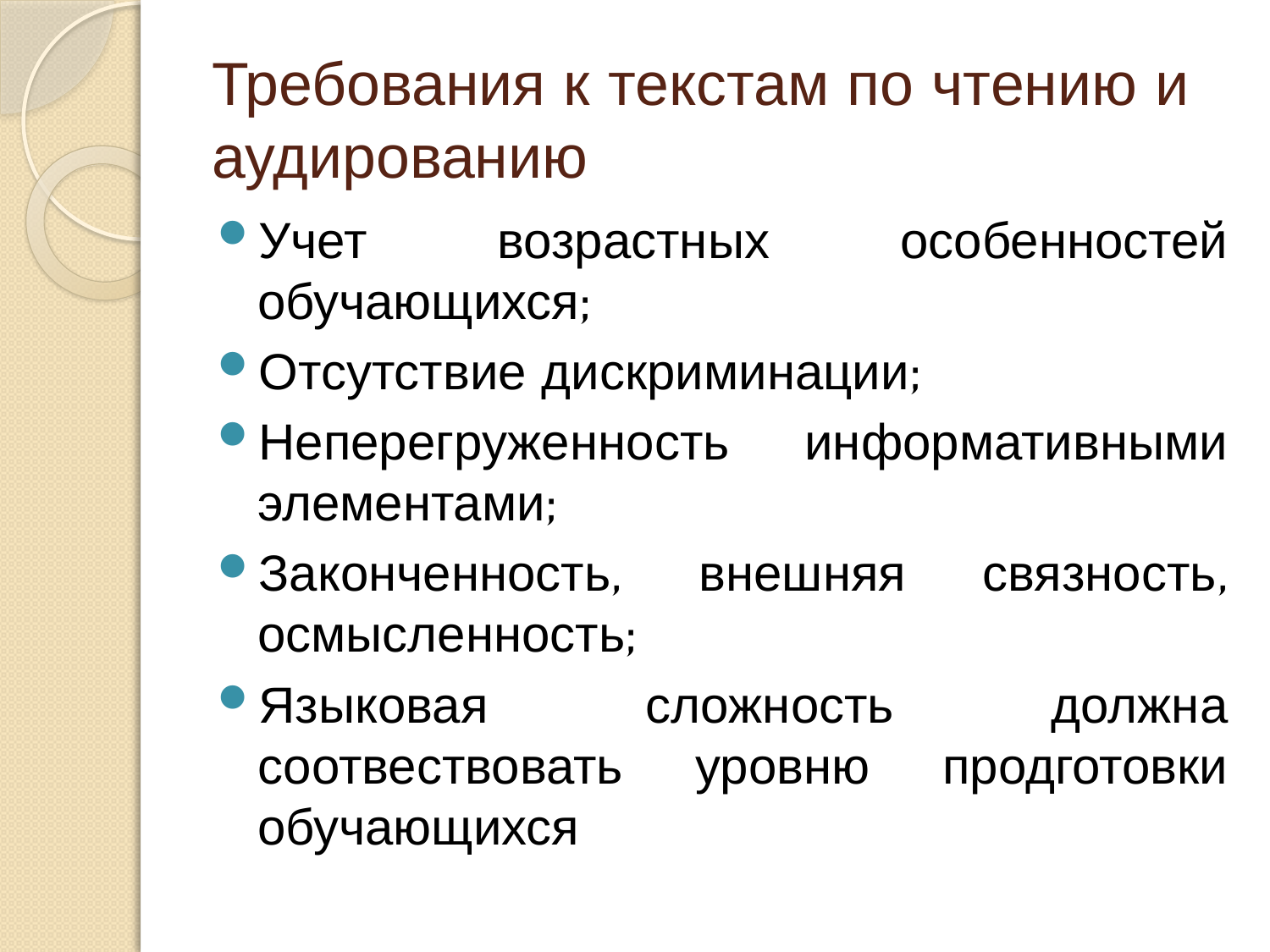

# Требования к текстам по чтению и аудированию
Учет возрастных особенностей обучающихся;
Отсутствие дискриминации;
Неперегруженность информативными элементами;
Законченность, внешняя связность, осмысленность;
Языковая сложность должна соотвествовать уровню продготовки обучающихся